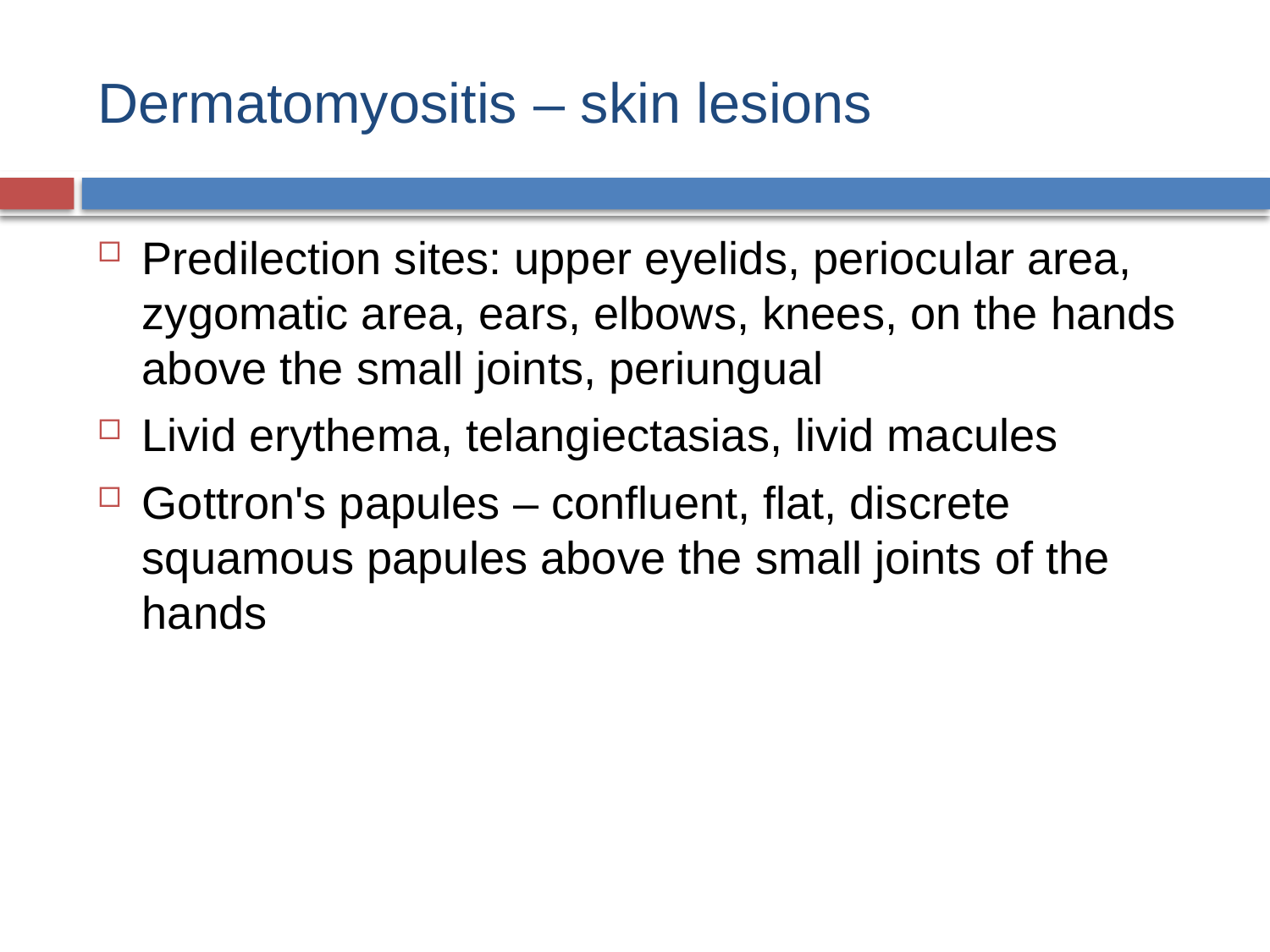

# Dermatomyositis – skin lesions
Predilection sites: upper eyelids, periocular area, zygomatic area, ears, elbows, knees, on the hands above the small joints, periungual
Livid erythema, telangiectasias, livid macules
Gottron's papules – confluent, flat, discrete squamous papules above the small joints of the hands